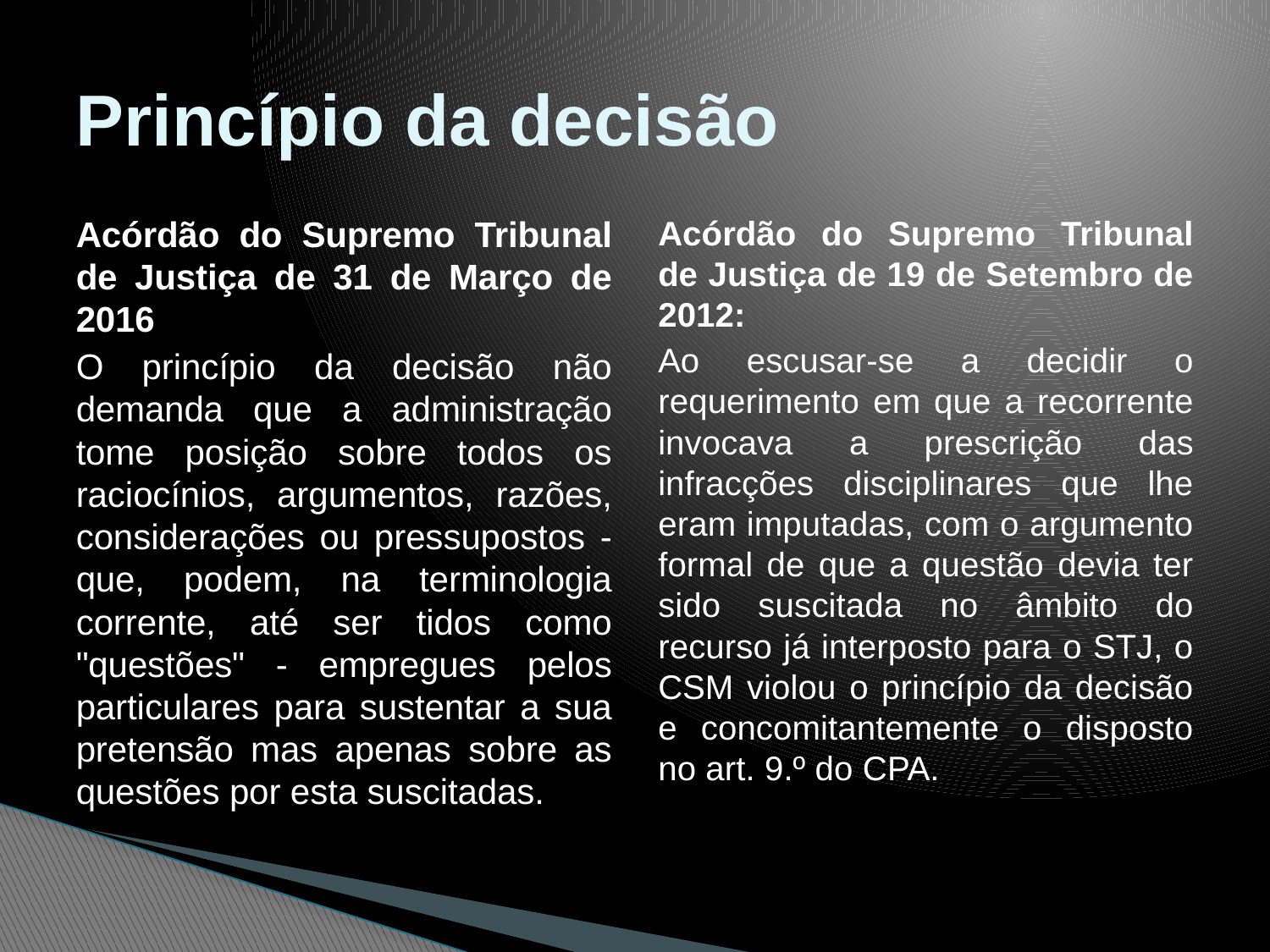

# Princípio da decisão
Acórdão do Supremo Tribunal de Justiça de 31 de Março de 2016
O princípio da decisão não demanda que a administração tome posição sobre todos os raciocínios, argumentos, razões, considerações ou pressupostos - que, podem, na terminologia corrente, até ser tidos como "questões" - empregues pelos particulares para sustentar a sua pretensão mas apenas sobre as questões por esta suscitadas.

Acórdão do Supremo Tribunal de Justiça de 19 de Setembro de 2012:
Ao escusar-se a decidir o requerimento em que a recorrente invocava a prescrição das infracções disciplinares que lhe eram imputadas, com o argumento formal de que a questão devia ter sido suscitada no âmbito do recurso já interposto para o STJ, o CSM violou o princípio da decisão e concomitantemente o disposto no art. 9.º do CPA.